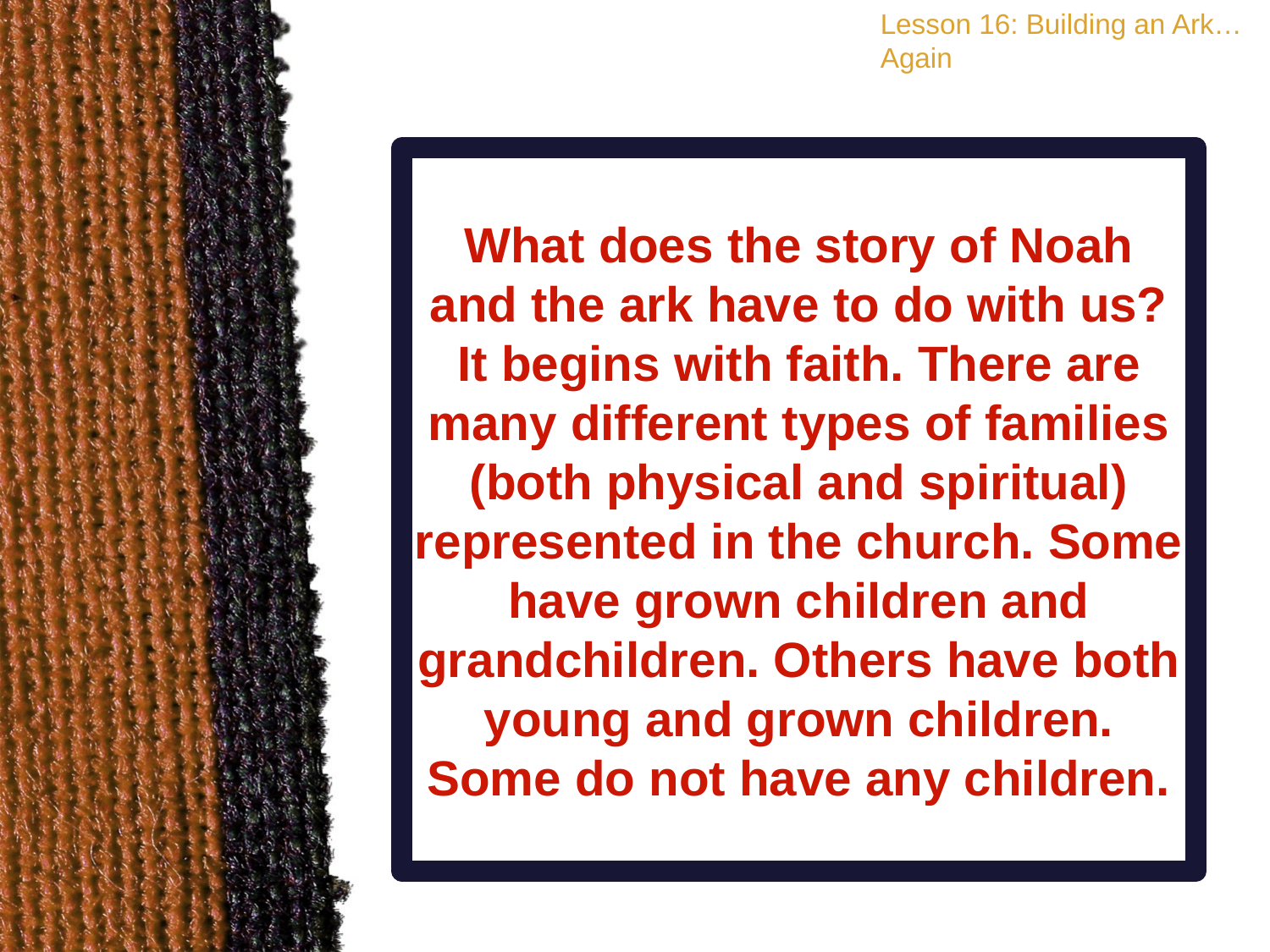

Lesson 16: Building an Ark…Again

What does the story of Noah and the ark have to do with us? It begins with faith. There are many different types of families (both physical and spiritual) represented in the church. Some have grown children and grandchildren. Others have both young and grown children. Some do not have any children.